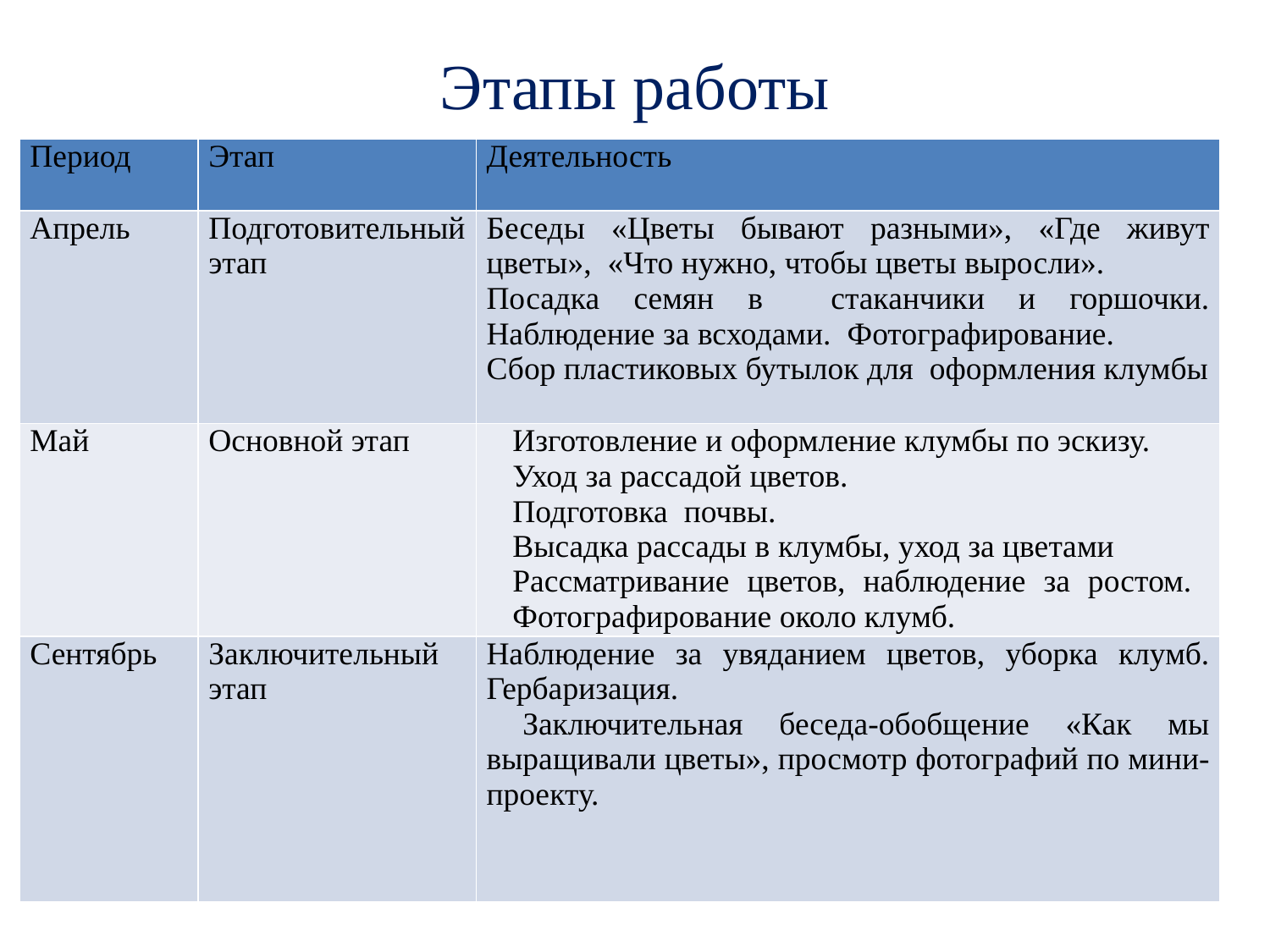

# Этапы работы
| Период | Этап | Деятельность |
| --- | --- | --- |
| Апрель | Подготовительный этап | Беседы «Цветы бывают разными», «Где живут цветы», «Что нужно, чтобы цветы выросли». Посадка семян в стаканчики и горшочки. Наблюдение за всходами. Фотографирование. Сбор пластиковых бутылок для оформления клумбы |
| Май | Основной этап | Изготовление и оформление клумбы по эскизу. Уход за рассадой цветов. Подготовка почвы. Высадка рассады в клумбы, уход за цветами Рассматривание цветов, наблюдение за ростом. Фотографирование около клумб. |
| Сентябрь | Заключительный этап | Наблюдение за увяданием цветов, уборка клумб. Гербаризация. Заключительная беседа-обобщение «Как мы выращивали цветы», просмотр фотографий по мини-проекту. |